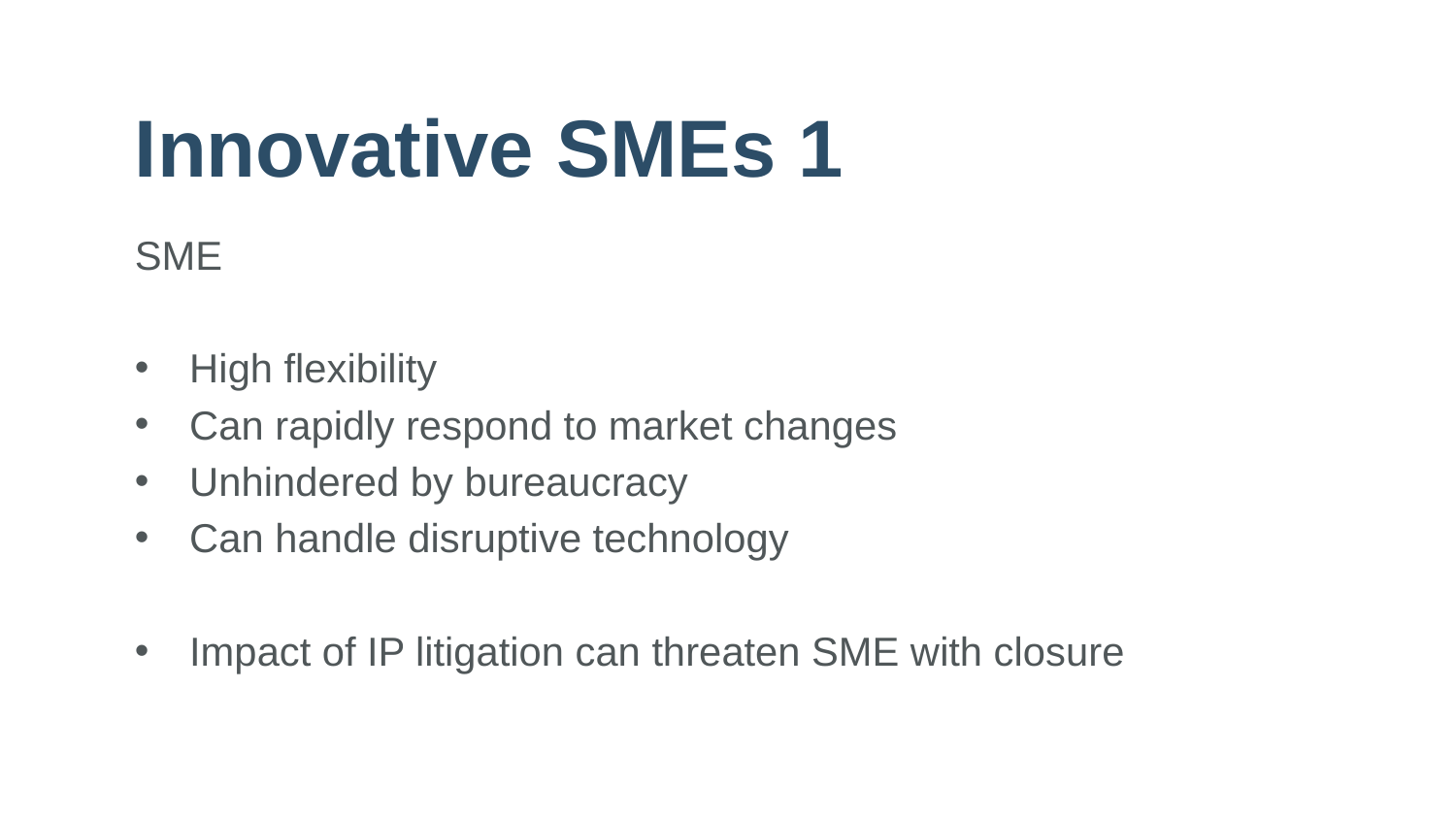

# Innovative SMEs 1
SME

High flexibility
Can rapidly respond to market changes
Unhindered by bureaucracy
Can handle disruptive technology

Impact of IP litigation can threaten SME with closure